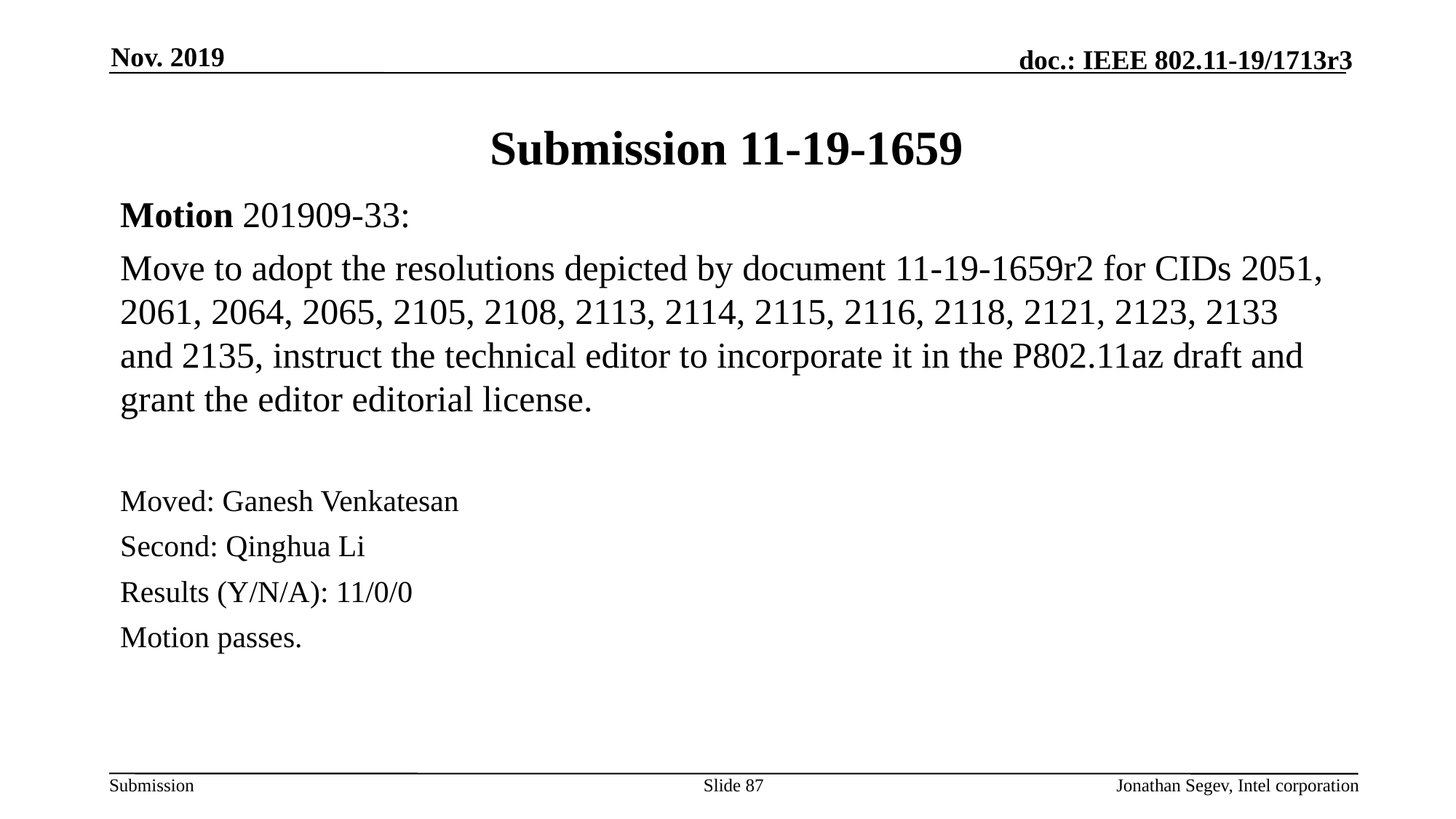

Nov. 2019
# Submission 11-19-1659
Motion 201909-33:
Move to adopt the resolutions depicted by document 11-19-1659r2 for CIDs 2051, 2061, 2064, 2065, 2105, 2108, 2113, 2114, 2115, 2116, 2118, 2121, 2123, 2133 and 2135, instruct the technical editor to incorporate it in the P802.11az draft and grant the editor editorial license.

Moved: Ganesh Venkatesan
Second: Qinghua Li
Results (Y/N/A): 11/0/0
Motion passes.

Slide 87
Jonathan Segev, Intel corporation